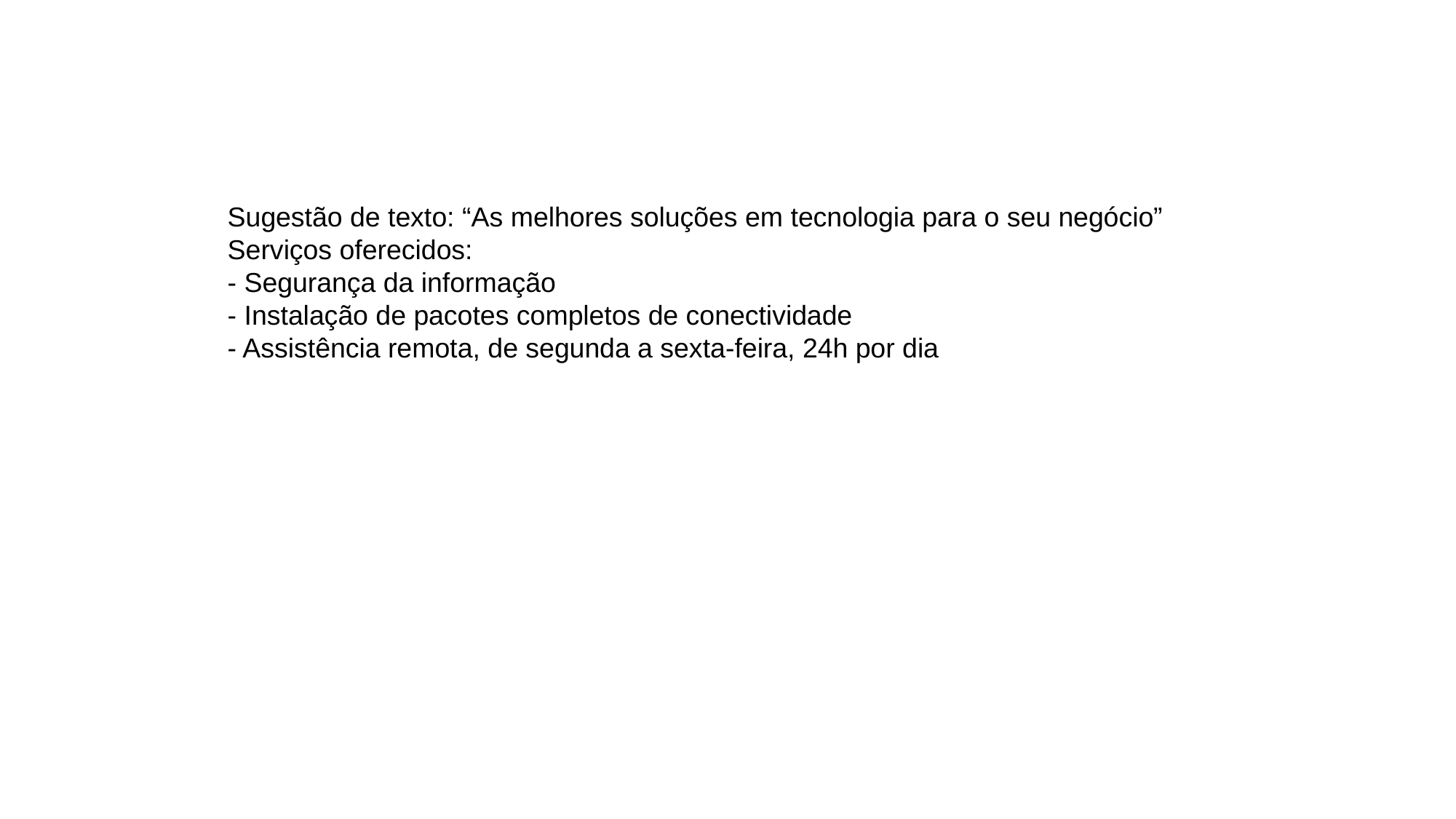

Sugestão de texto: “As melhores soluções em tecnologia para o seu negócio”
Serviços oferecidos:
- Segurança da informação
- Instalação de pacotes completos de conectividade
- Assistência remota, de segunda a sexta-feira, 24h por dia